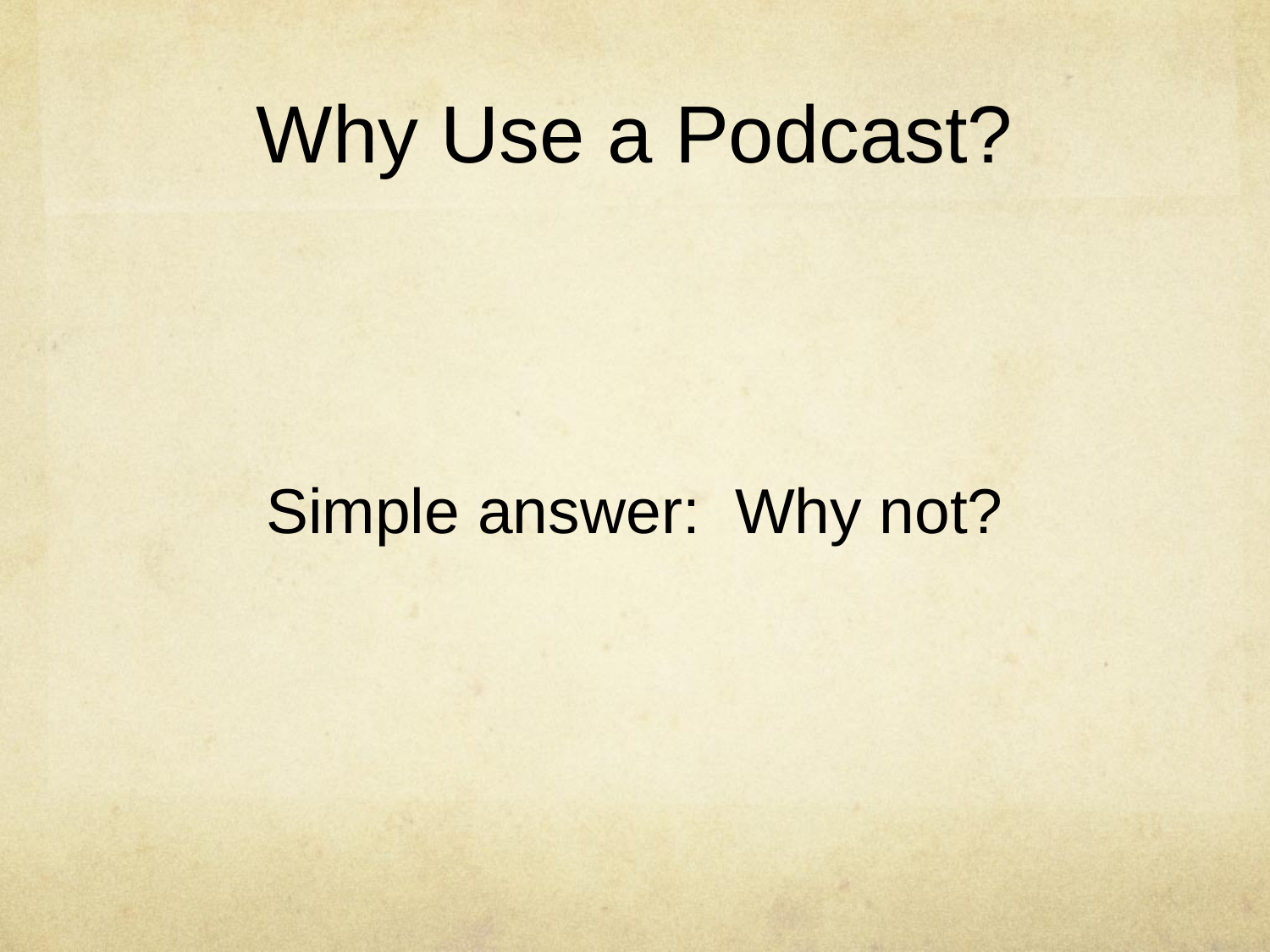

# Why Use a Podcast?

Simple answer:  Why not?